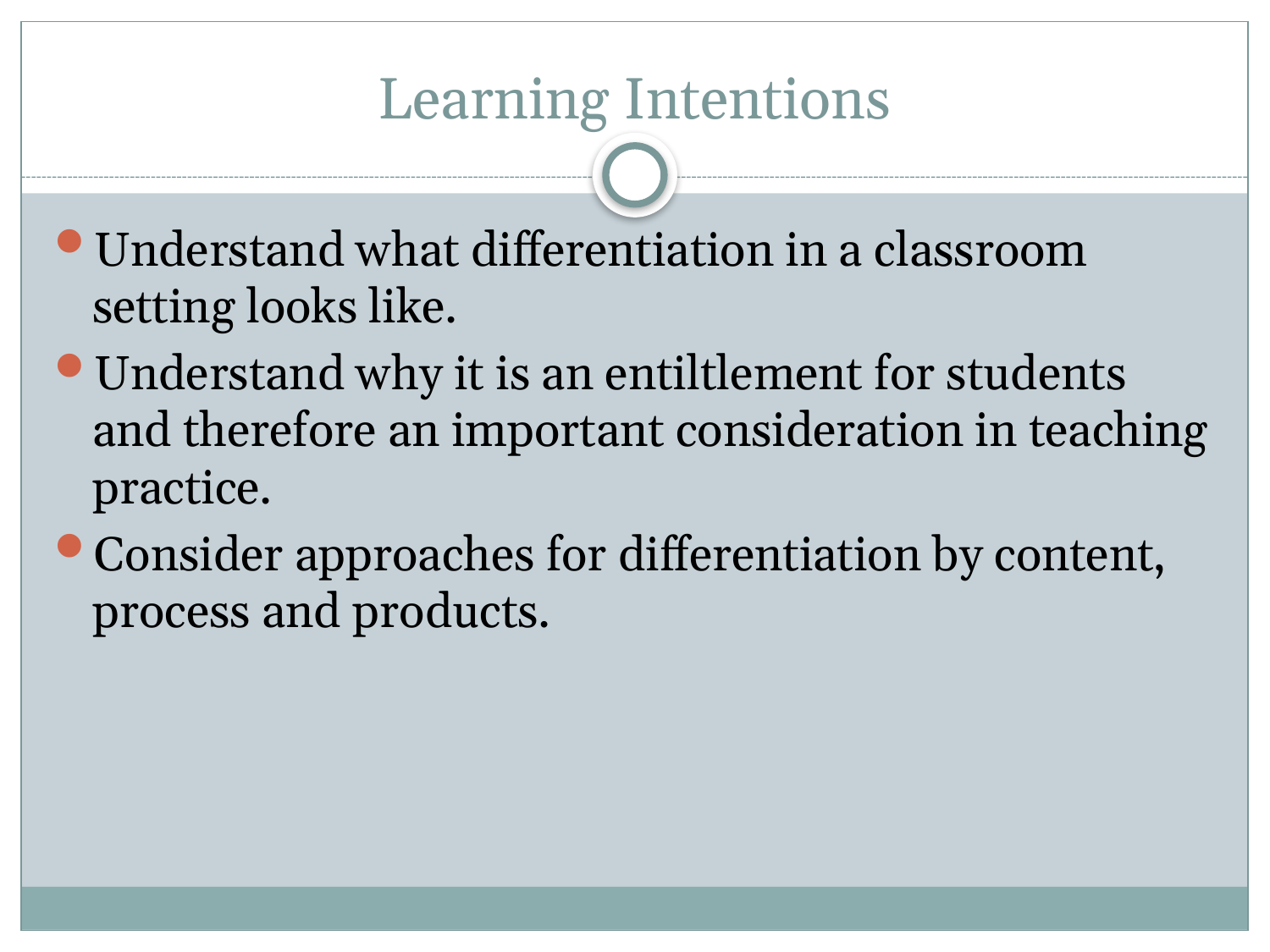

# Learning Intentions
Understand what differentiation in a classroom setting looks like.
Understand why it is an entiltlement for students and therefore an important consideration in teaching practice.
Consider approaches for differentiation by content, process and products.